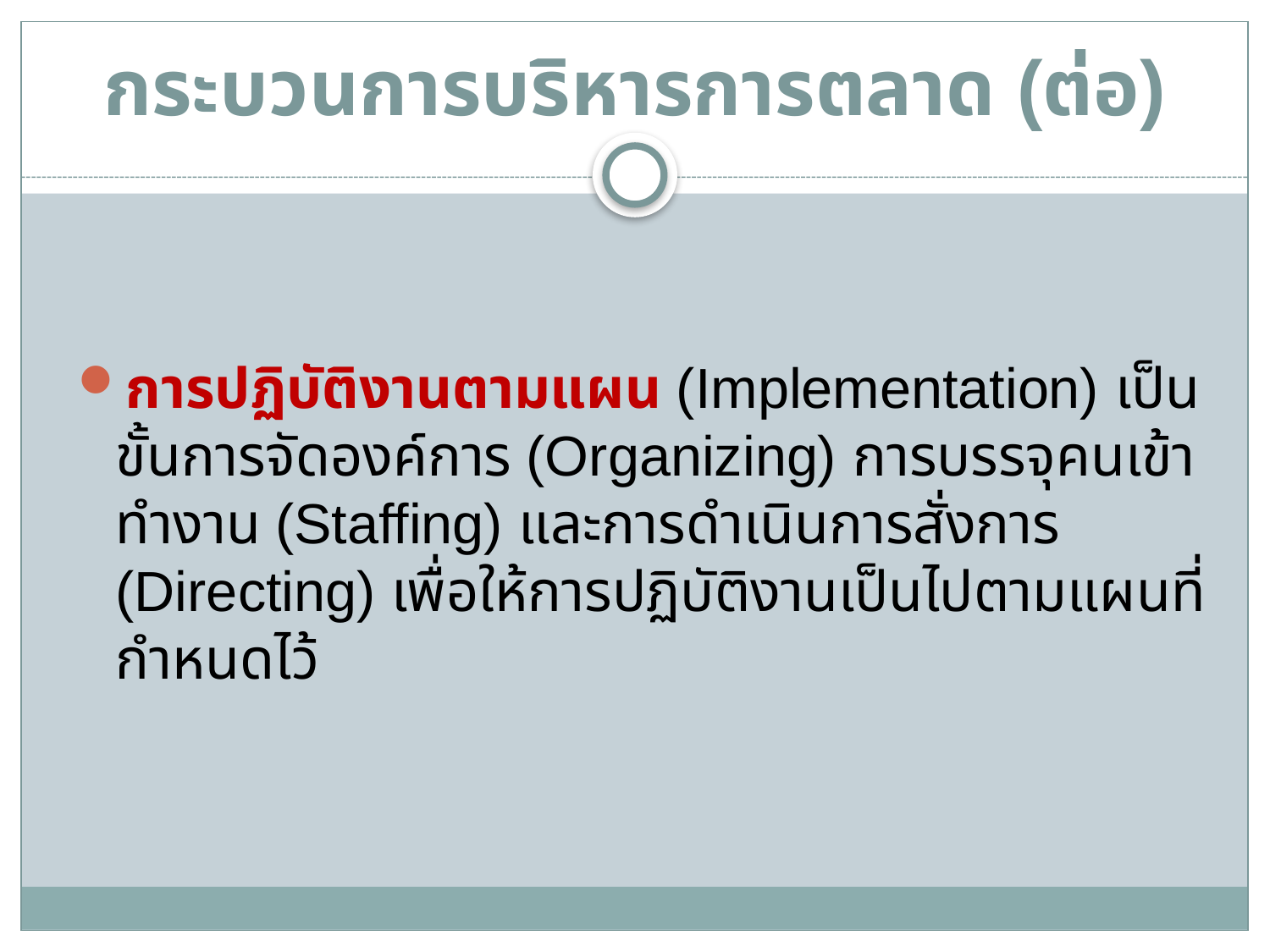

# กระบวนการบริหารการตลาด (ต่อ)
การปฏิบัติงานตามแผน (Implementation) เป็นขั้นการจัดองค์การ (Organizing) การบรรจุคนเข้าทำงาน (Staffing) และการดำเนินการสั่งการ (Directing) เพื่อให้การปฏิบัติงานเป็นไปตามแผนที่กำหนดไว้